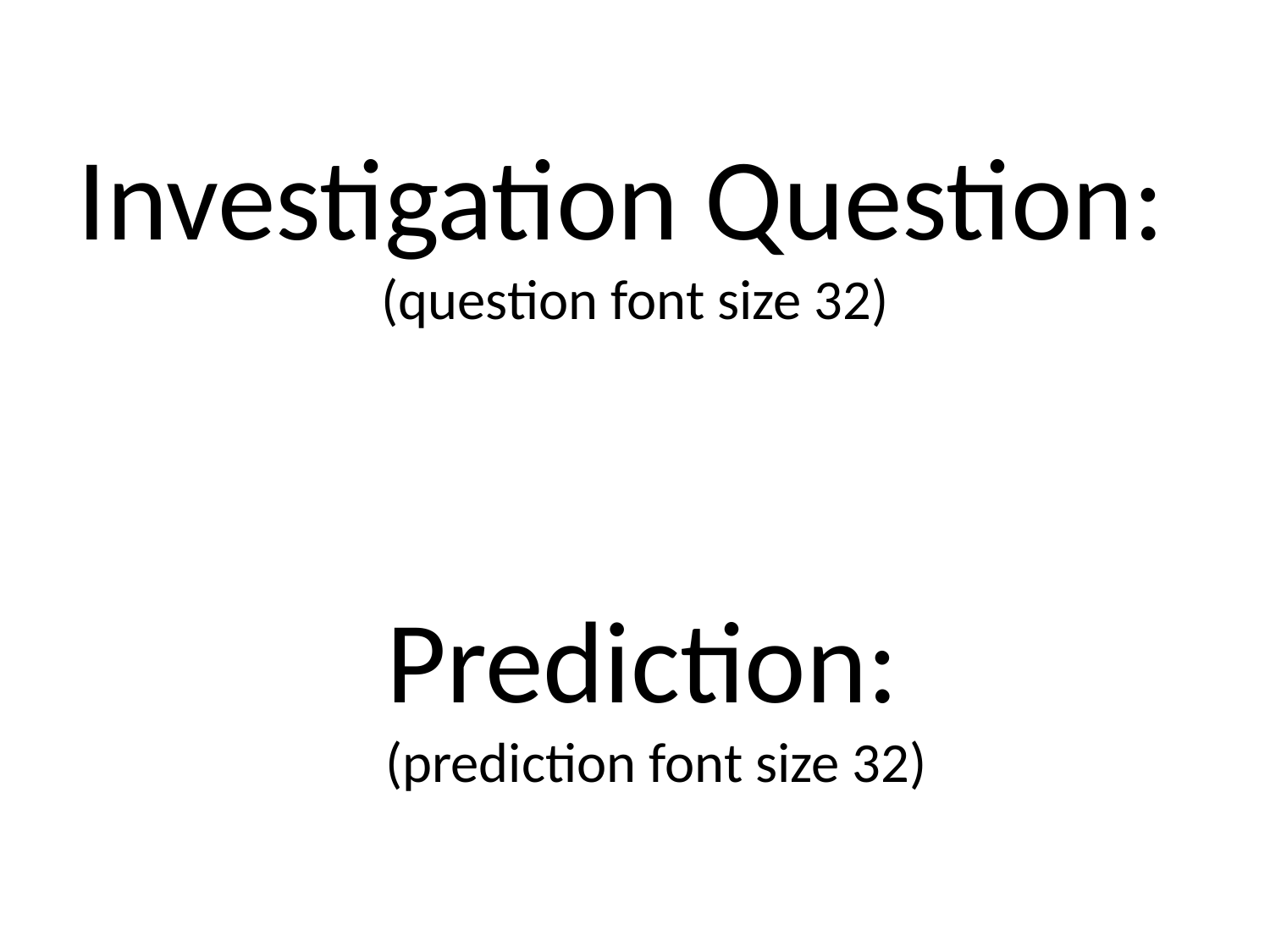

# Investigation Question: (question font size 32)
Prediction:
(prediction font size 32)